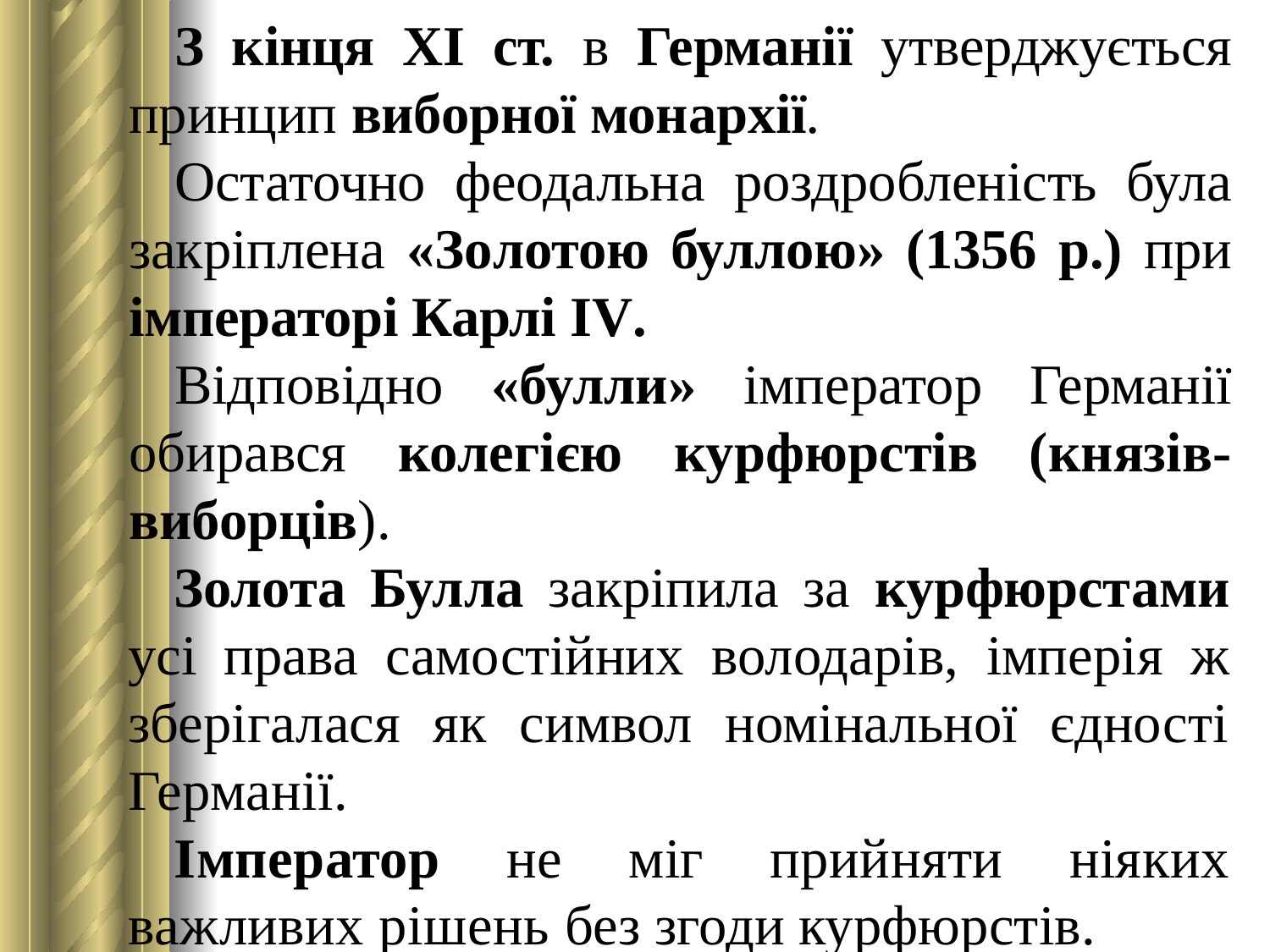

З кінця XI ст. в Германії утверджується принцип виборної монархії.
Остаточно феодальна роздробленість була закріплена «Золотою буллою» (1356 р.) при імператорі Карлі IV.
Від­повідно «булли» імператор Германії обирався колегією курфюрстів (князів-виборців).
Золота Булла закріпила за курфюрстами усі права самостійних володарів, імперія ж зберігалася як символ номінальної єдності Германії.
Імператор не міг прийняти ніяких важливих рішень без згоди курфюрстів.